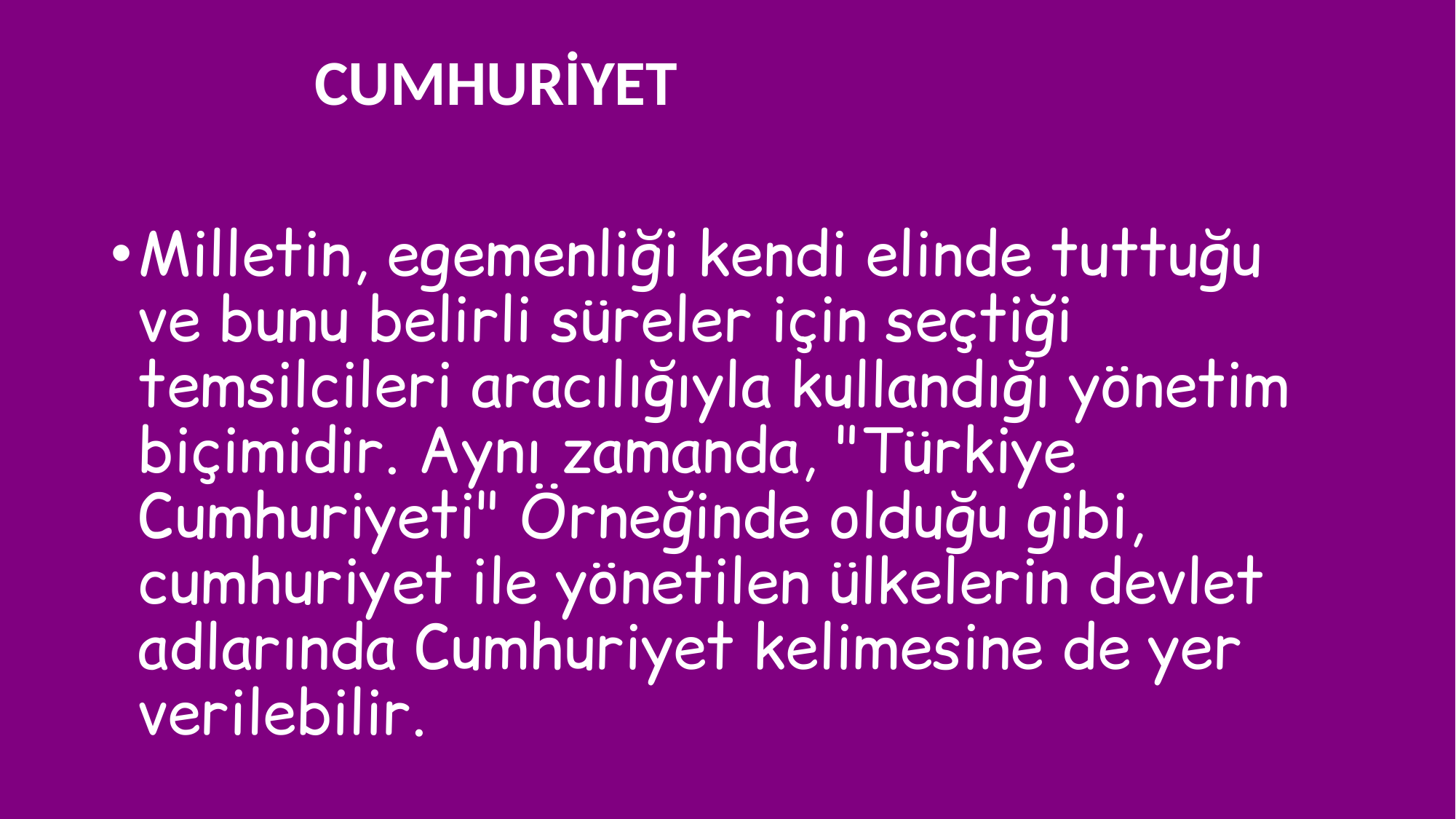

# CUMHURİYET
Milletin, egemenliği kendi elinde tuttuğu ve bunu belirli süreler için seçtiği temsilcileri aracılığıyla kullandığı yönetim biçimidir. Aynı zamanda, "Türkiye Cumhuriyeti" Örneğinde olduğu gibi, cumhuriyet ile yönetilen ülkelerin devlet adlarında Cumhuriyet kelimesine de yer verilebilir.